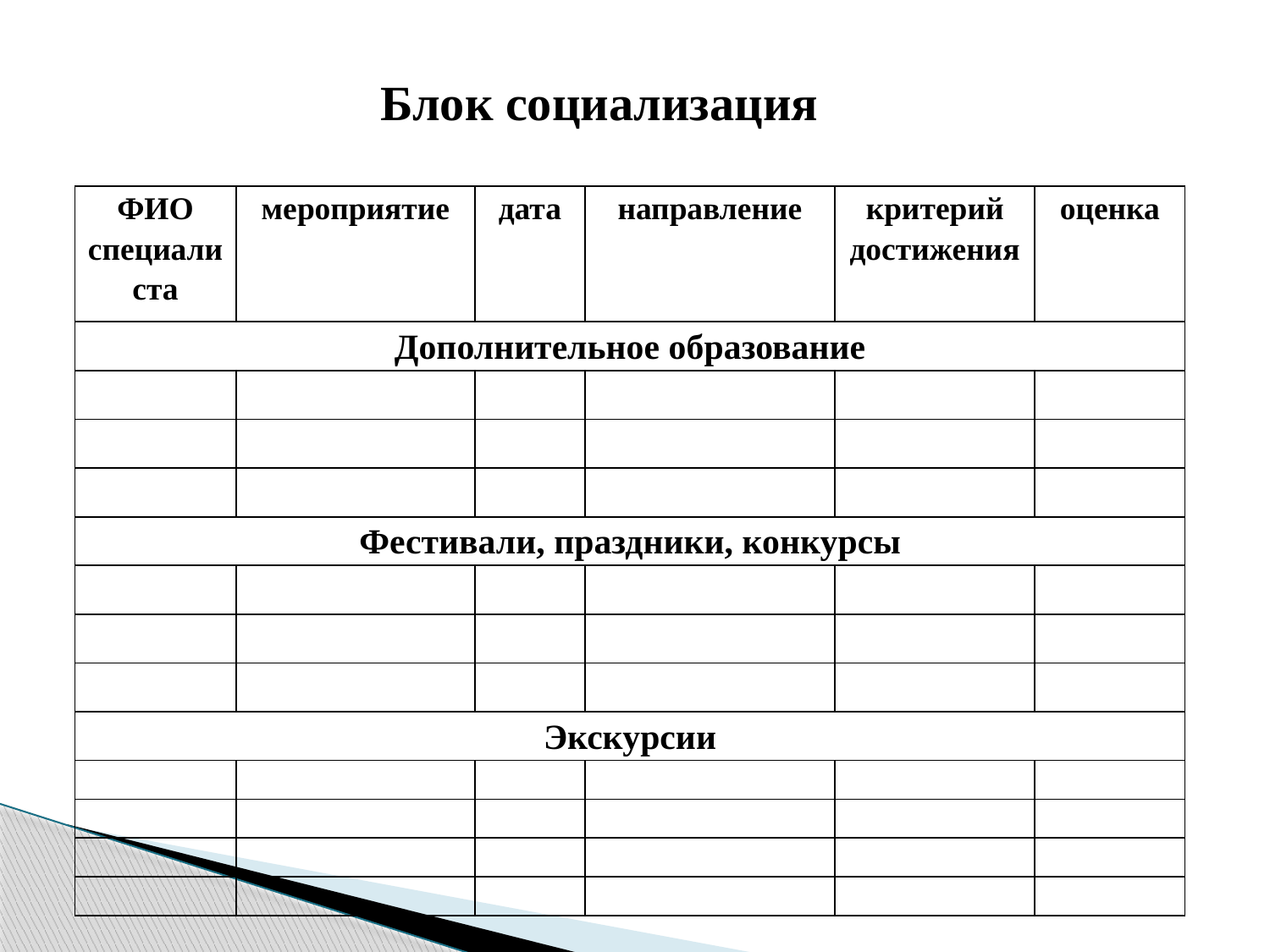

Блок социализация
| ФИО специалиста | мероприятие | дата | направление | критерий достижения | оценка |
| --- | --- | --- | --- | --- | --- |
| Дополнительное образование |  |  |  |  |  |
|  |  |  |  |  |  |
|  |  |  |  |  |  |
|  |  |  |  |  |  |
| Фестивали, праздники, конкурсы |  |  |  |  |  |
|  |  |  |  |  |  |
|  |  |  |  |  |  |
|  |  |  |  |  |  |
| Экскурсии |  |  |  |  |  |
|  |  |  |  |  |  |
|  |  |  |  |  |  |
|  |  |  |  |  |  |
|  |  |  |  |  |  |